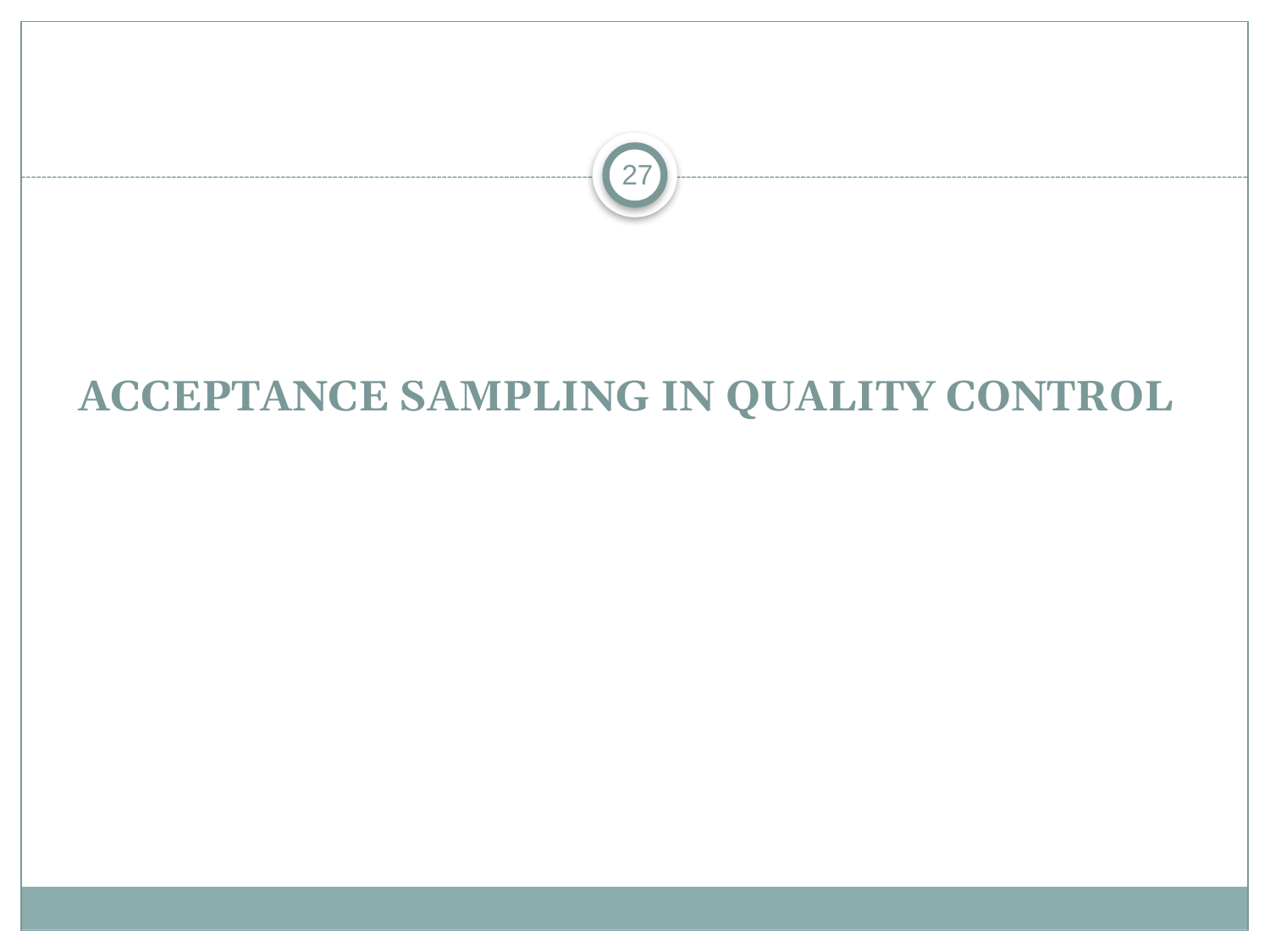

27
# Acceptance Sampling in Quality Control